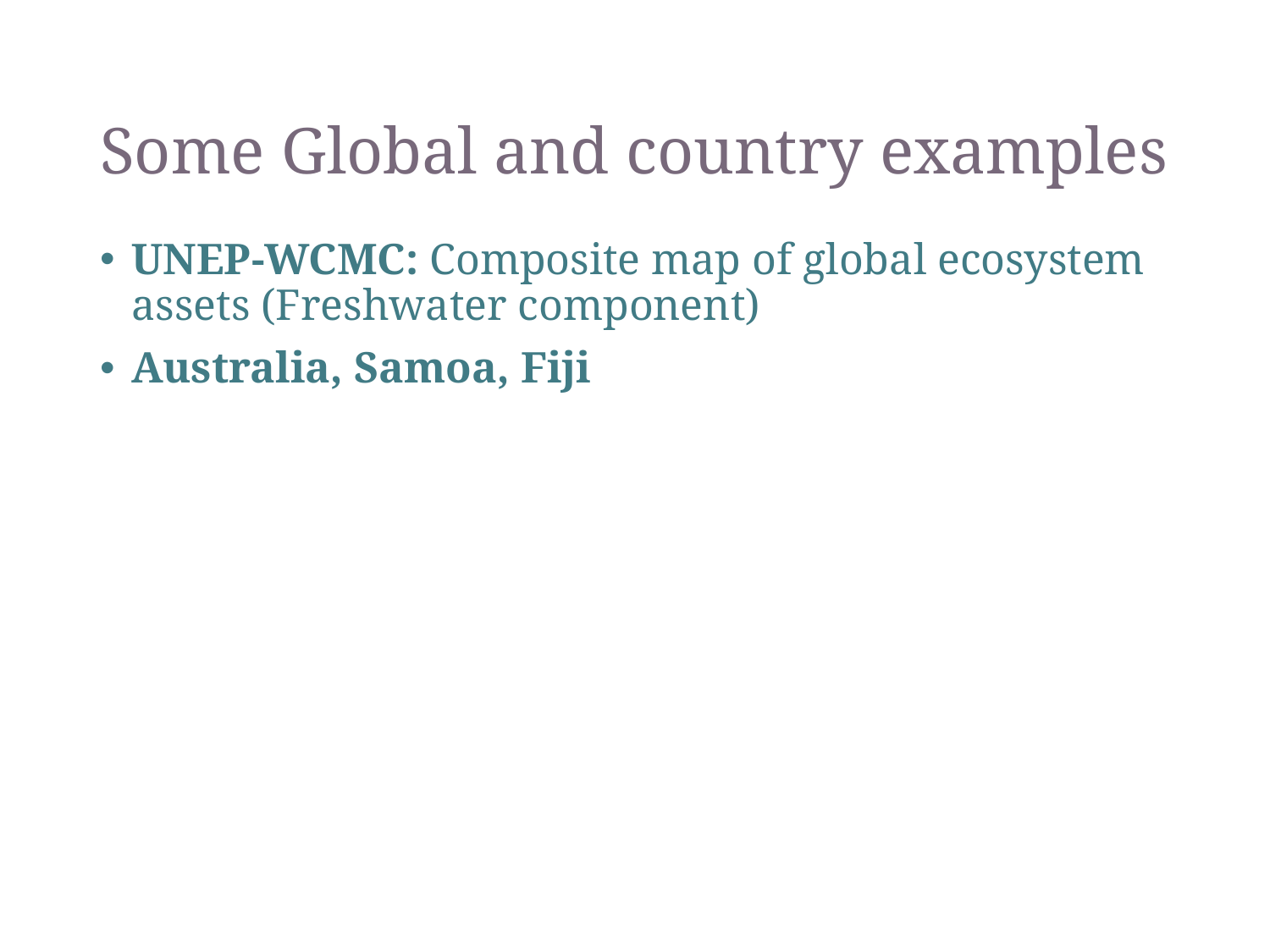

# Some Global and country examples
UNEP-WCMC: Composite map of global ecosystem assets (Freshwater component)
Australia, Samoa, Fiji

39
SEEA-CF - Water accounts